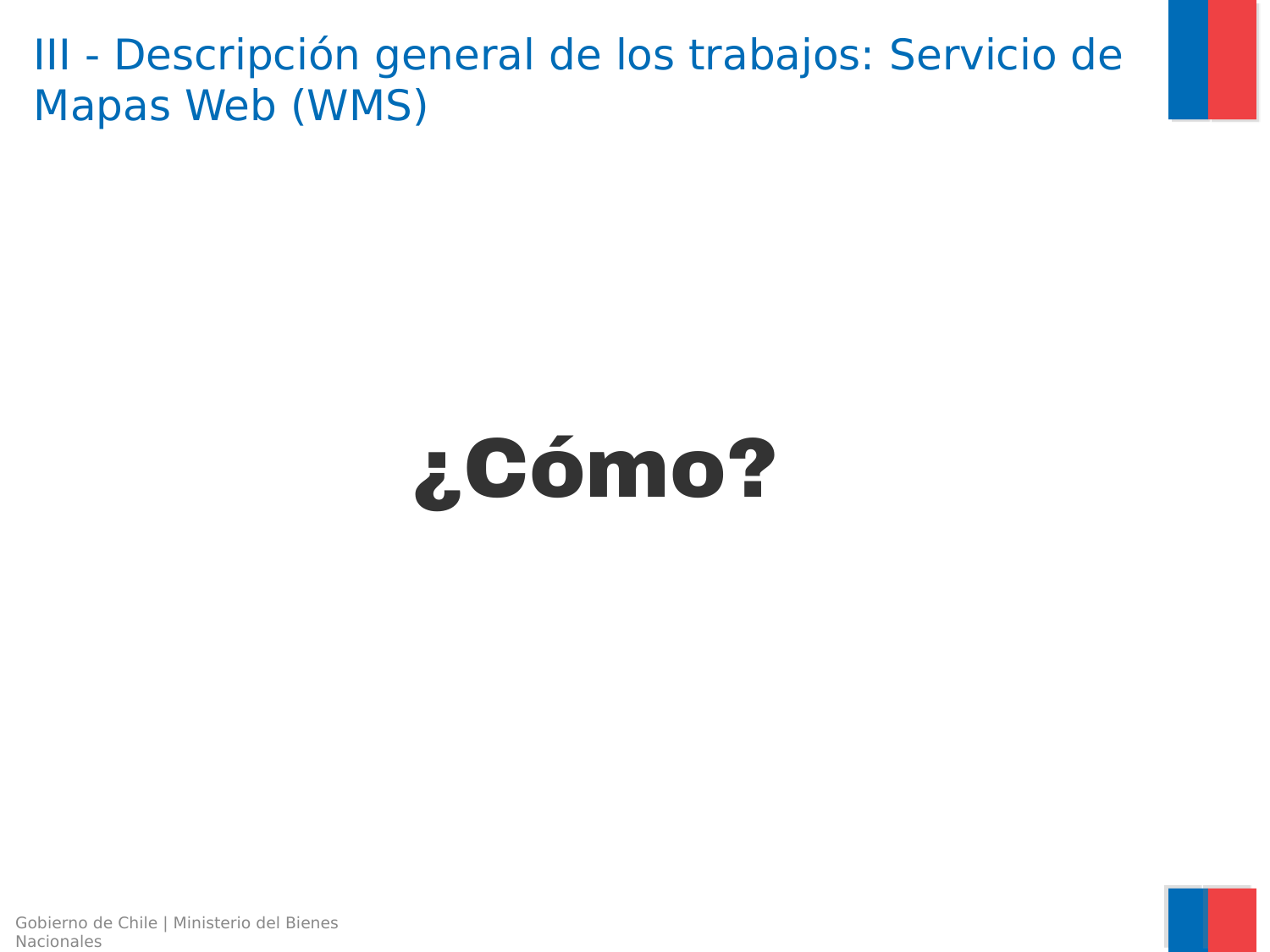

III - Descripción general de los trabajos: Servicio de Mapas Web (WMS)
¿Cómo?
Gobierno de Chile | Ministerio del Bienes Nacionales